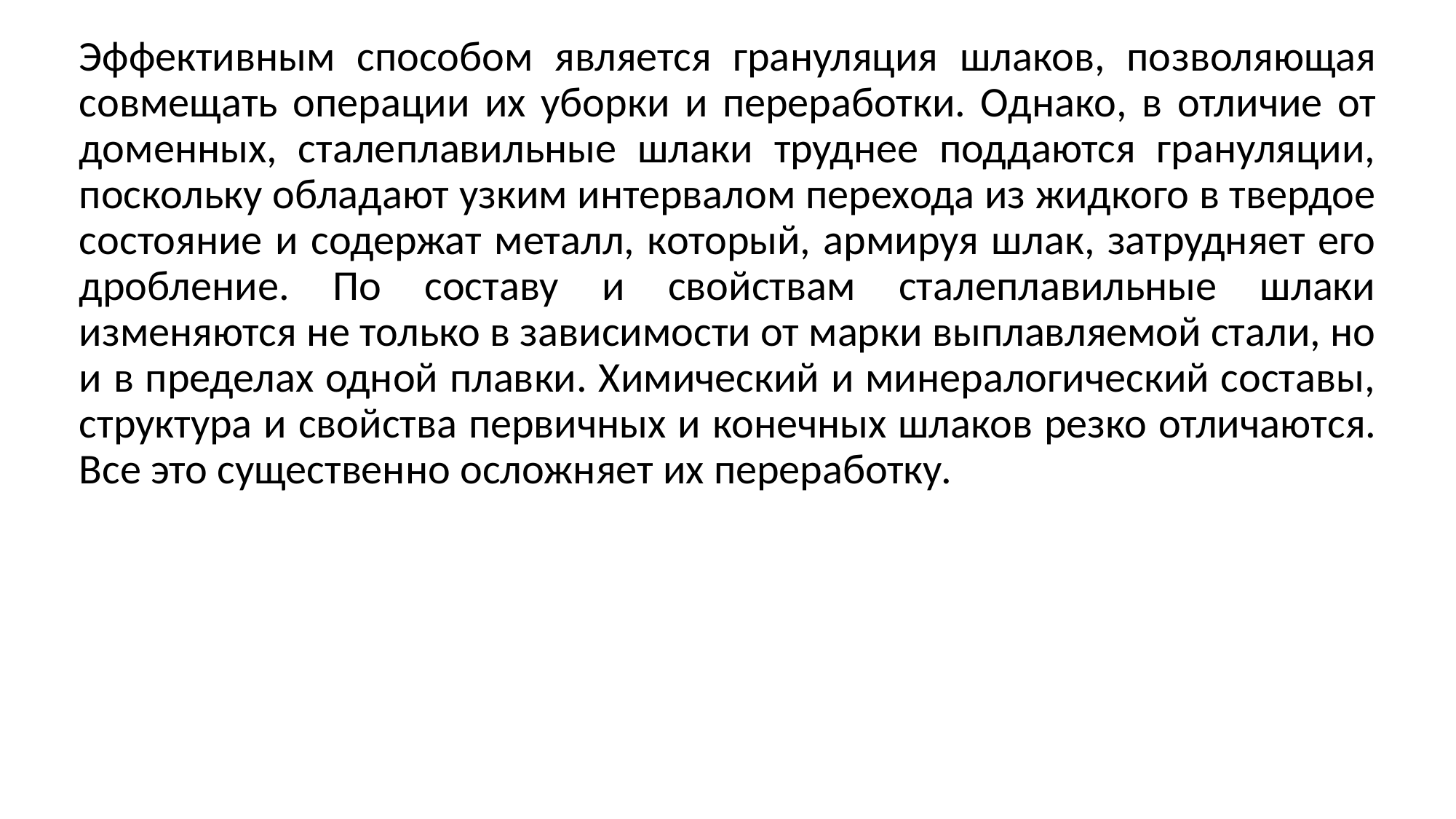

Эффективным способом является грануляция шлаков, по­зволяющая совмещать операции их уборки и переработки. Од­нако, в отличие от доменных, сталеплавильные шлаки труднее поддаются грануляции, поскольку обладают узким интервалом перехода из жидкого в твердое состояние и содержат металл, который, армируя шлак, затрудняет его дробление. По составу и свойствам сталеплавильные шлаки изменяются не только в зависимости от марки выплавляемой стали, но и в пределах одной плавки. Химический и минералогический составы, струк­тура и свойства первичных и конечных шлаков резко отличают­ся. Все это существенно осложняет их переработку.